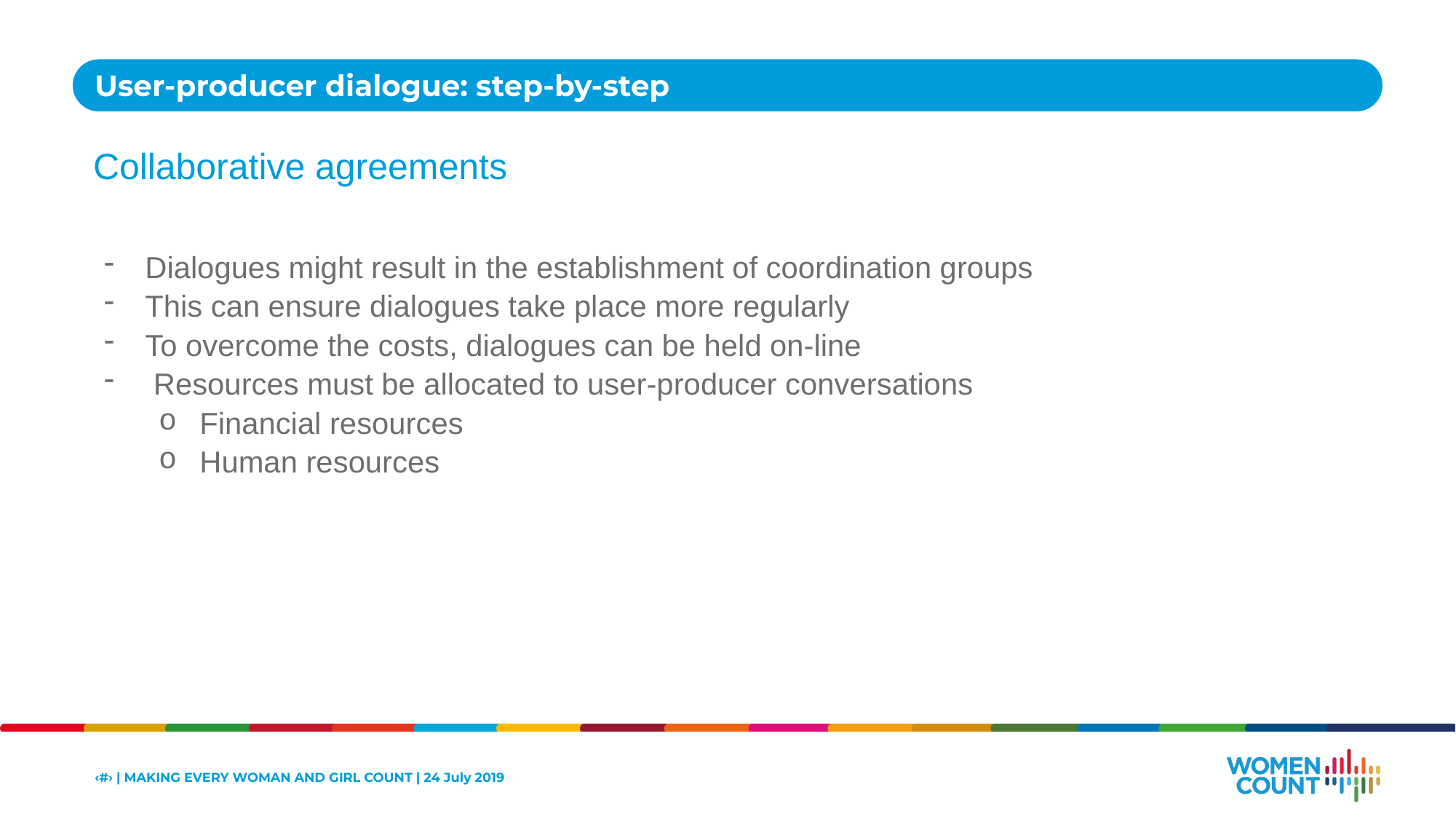

User-producer dialogue: step-by-step
Collaborative agreements

Dialogues might result in the establishment of coordination groups
This can ensure dialogues take place more regularly
To overcome the costs, dialogues can be held on-line
 Resources must be allocated to user-producer conversations
Financial resources
Human resources

‹#› | MAKING EVERY WOMAN AND GIRL COUNT | 24 July 2019